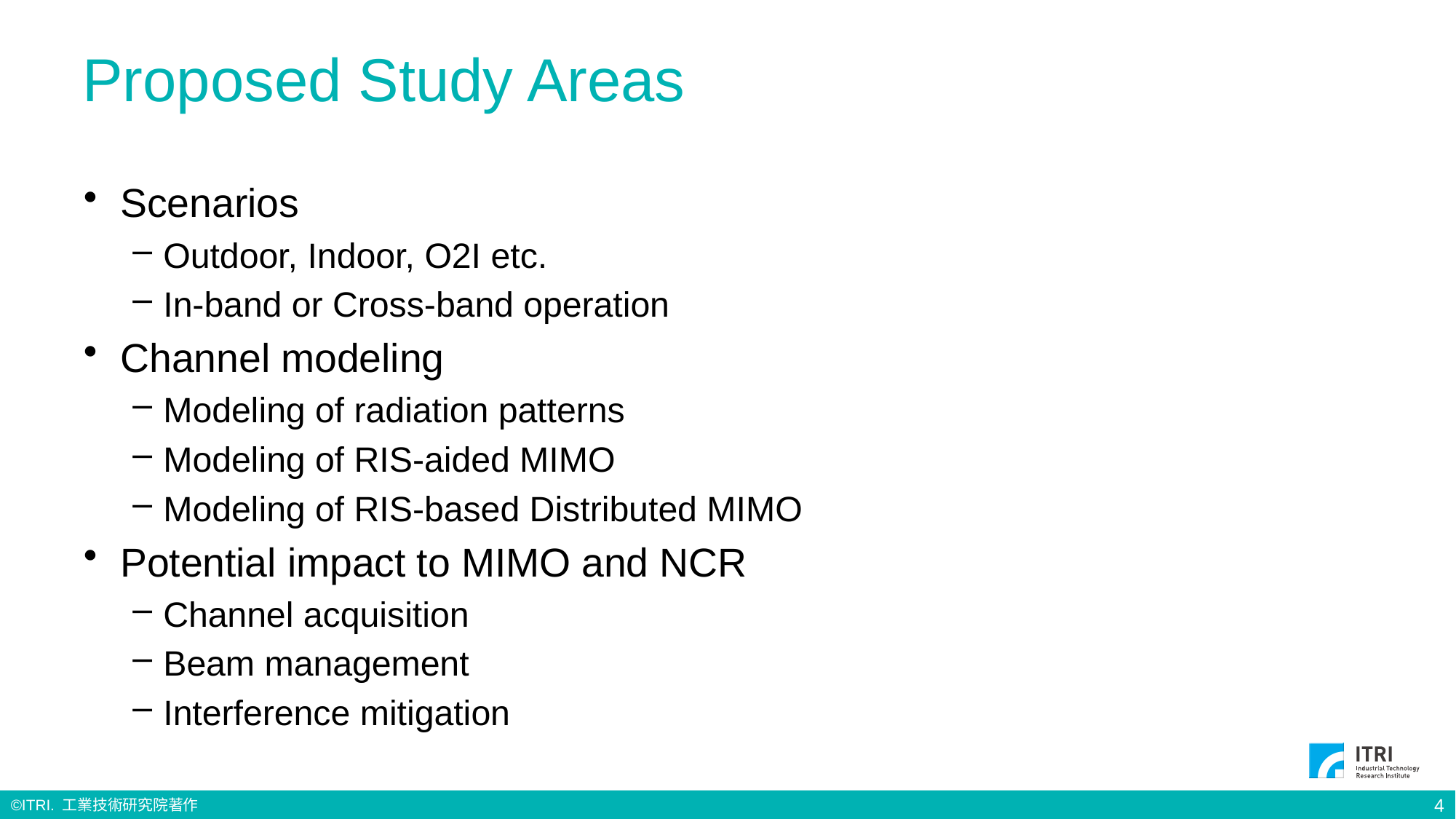

# Proposed Study Areas
Scenarios
Outdoor, Indoor, O2I etc.
In-band or Cross-band operation
Channel modeling
Modeling of radiation patterns
Modeling of RIS-aided MIMO
Modeling of RIS-based Distributed MIMO
Potential impact to MIMO and NCR
Channel acquisition
Beam management
Interference mitigation
4